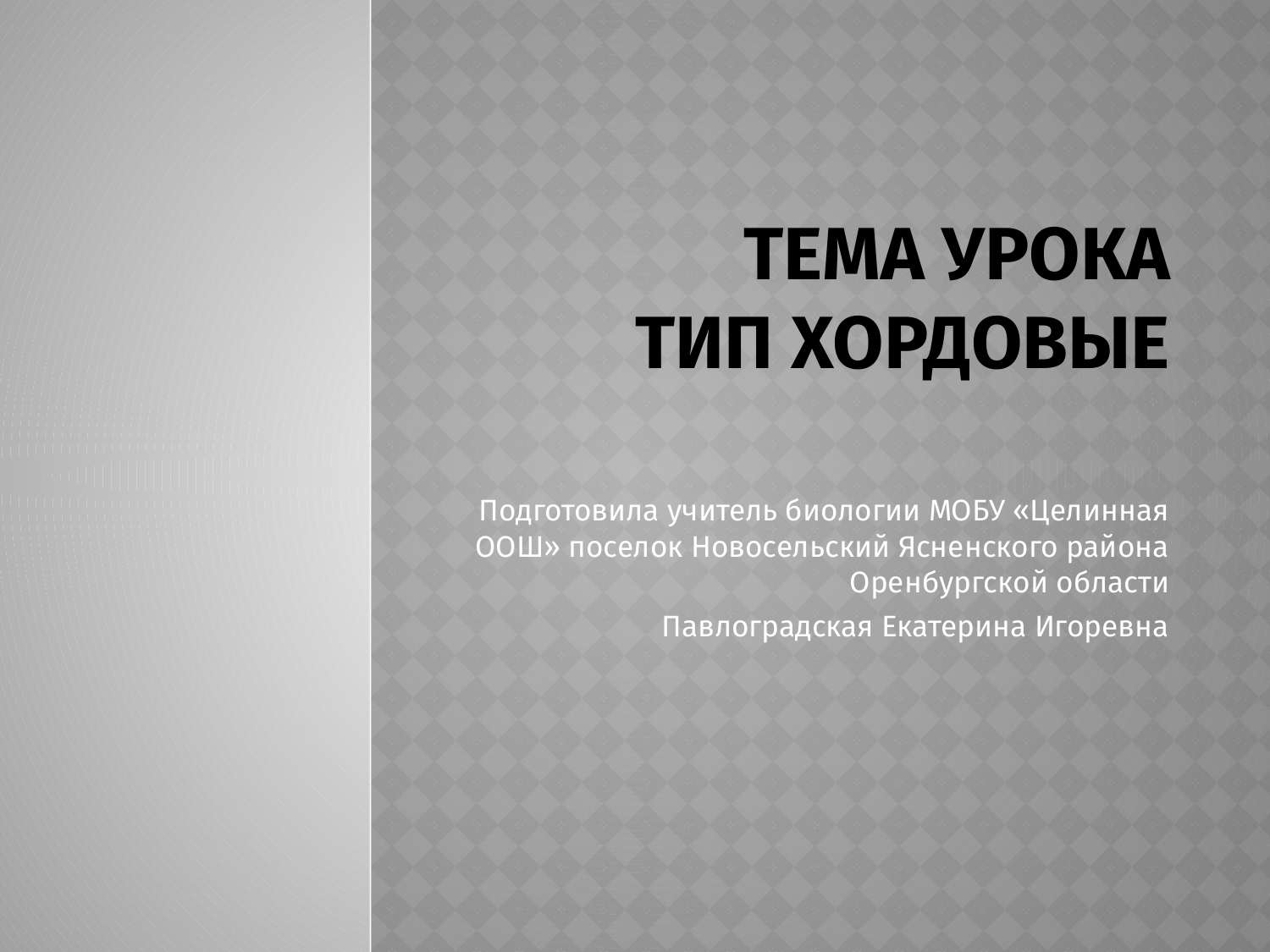

# Тема урока Тип хордовые
Подготовила учитель биологии МОБУ «Целинная ООШ» поселок Новосельский Ясненского района Оренбургской области
Павлоградская Екатерина Игоревна